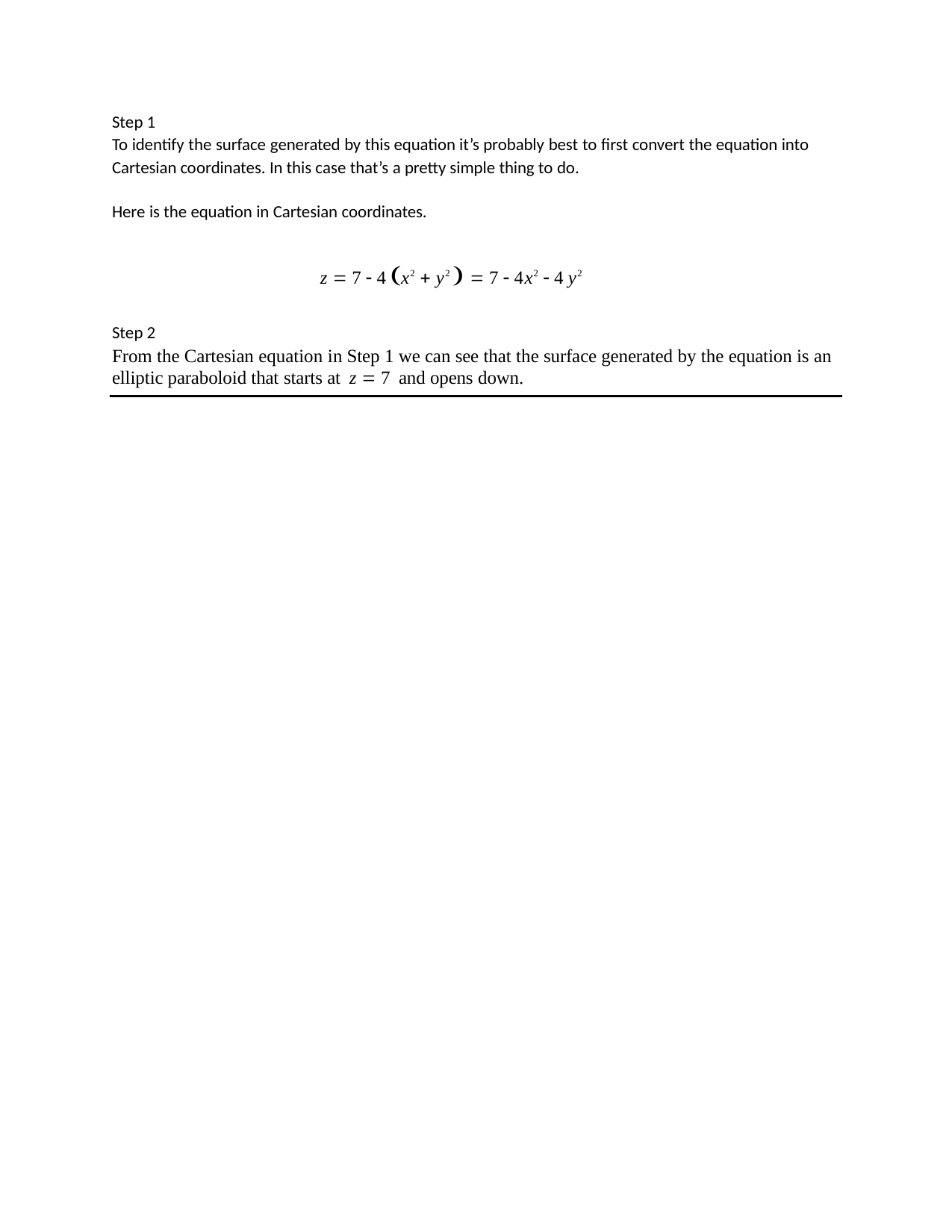

Step 1
To identify the surface generated by this equation it’s probably best to first convert the equation into  Cartesian coordinates. In this case that’s a pretty simple thing to do.

Here is the equation in Cartesian coordinates.

z = 7 − 4 (x2  + y2 ) = 7 − 4x2  − 4 y2
Step 2
From the Cartesian equation in Step 1 we can see that the surface generated by the equation is an  elliptic paraboloid that starts at z = 7 and opens down.